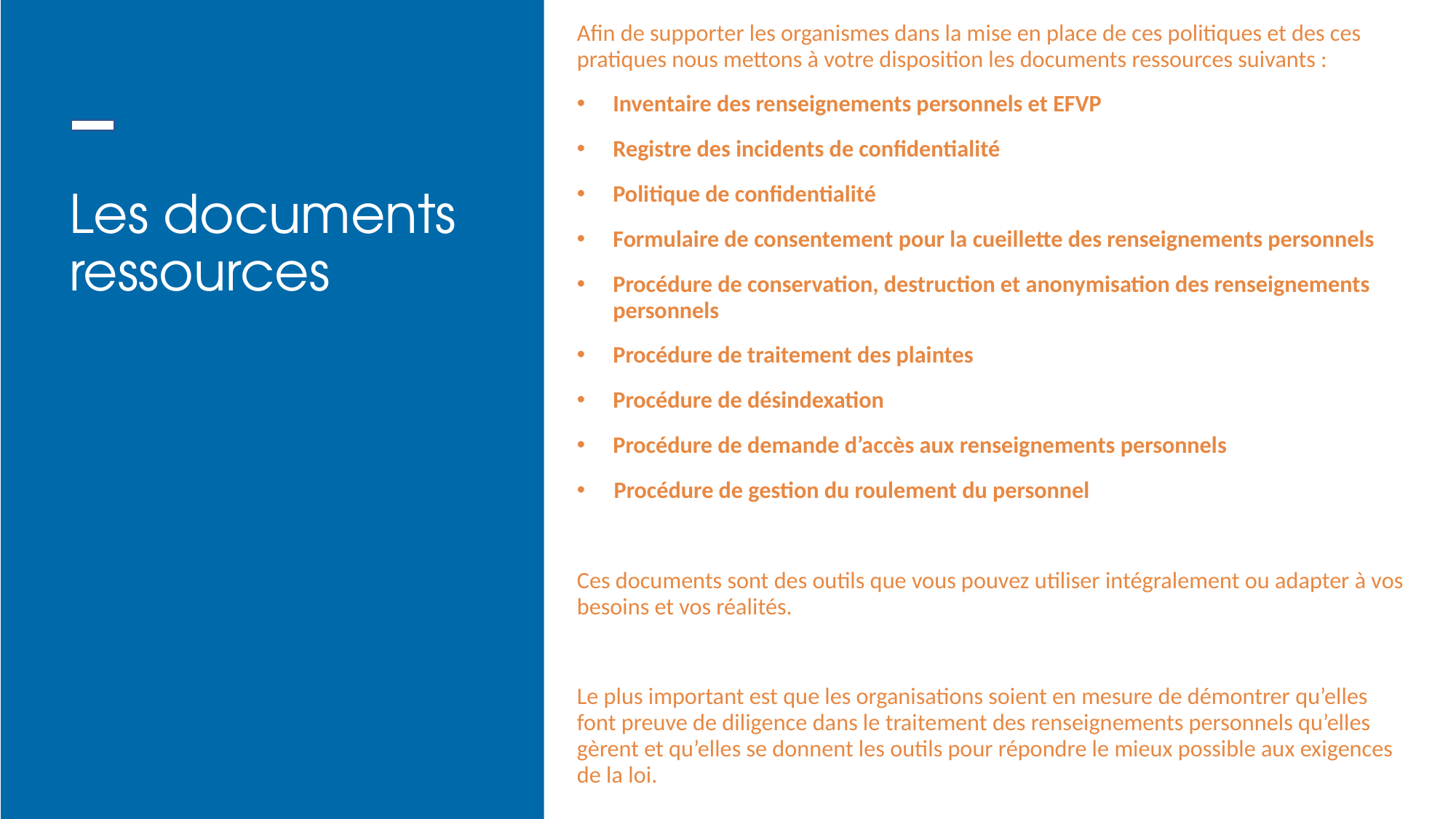

Afin de supporter les organismes dans la mise en place de ces politiques et des ces pratiques nous mettons à votre disposition les documents ressources suivants :
Inventaire des renseignements personnels et EFVP
Registre des incidents de confidentialité
Politique de confidentialité
Formulaire de consentement pour la cueillette des renseignements personnels
Procédure de conservation, destruction et anonymisation des renseignements personnels
Procédure de traitement des plaintes
Procédure de désindexation
Procédure de demande d’accès aux renseignements personnels
 Procédure de gestion du roulement du personnel

Ces documents sont des outils que vous pouvez utiliser intégralement ou adapter à vos besoins et vos réalités.

Le plus important est que les organisations soient en mesure de démontrer qu’elles font preuve de diligence dans le traitement des renseignements personnels qu’elles gèrent et qu’elles se donnent les outils pour répondre le mieux possible aux exigences de la loi.

# Les documents ressources